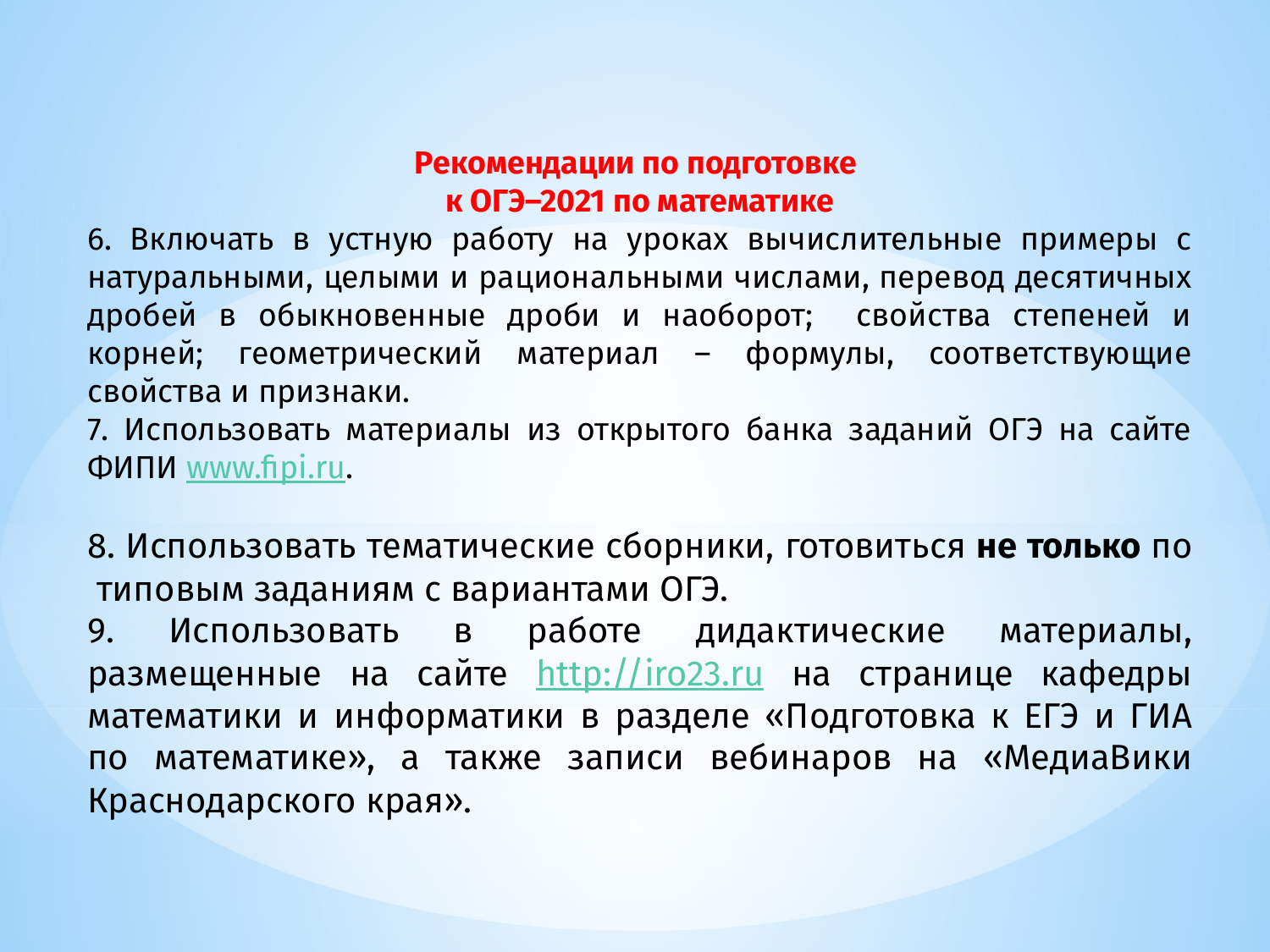

Рекомендации по подготовке
к ОГЭ–2021 по математике
6. Включать в устную работу на уроках вычислительные примеры с натуральными, целыми и рациональными числами, перевод десятичных дробей в обыкновенные дроби и наоборот;  свойства степеней и корней; геометрический материал – формулы, соответствующие свойства и признаки.
7. Использовать материалы из открытого банка заданий ОГЭ на сайте ФИПИ www.fipi.ru.

8. Использовать тематические сборники, готовиться не только по  типовым заданиям с вариантами ОГЭ.
9. Использовать в работе дидактические материалы, размещенные на сайте http://iro23.ru на странице кафедры математики и информатики в разделе «Подготовка к ЕГЭ и ГИА по математике», а также записи вебинаров на «МедиаВики Краснодарского края».